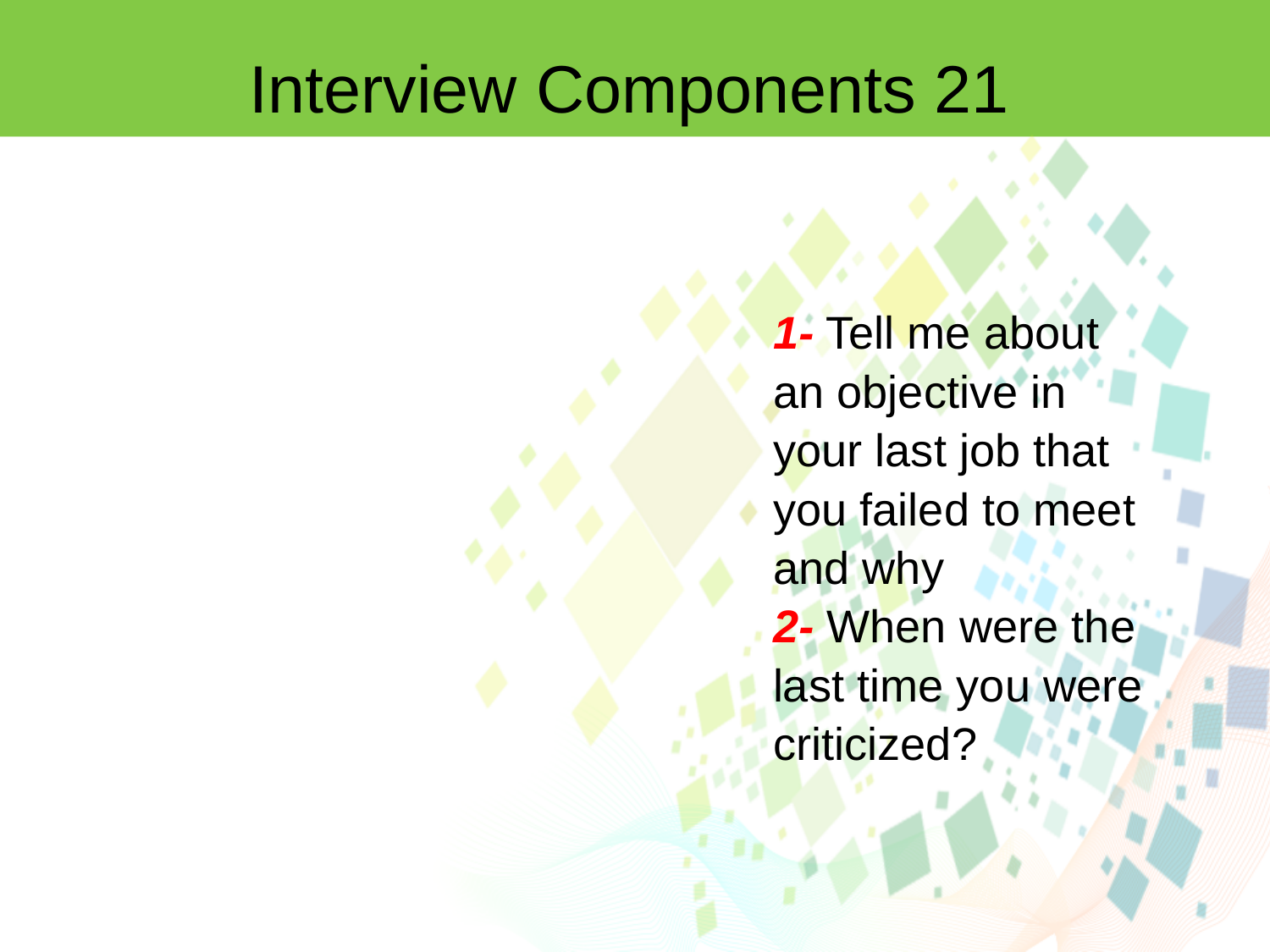

Interview Components 21
1- Tell me about an objective in your last job that you failed to meet and why
2- When were the last time you were criticized?